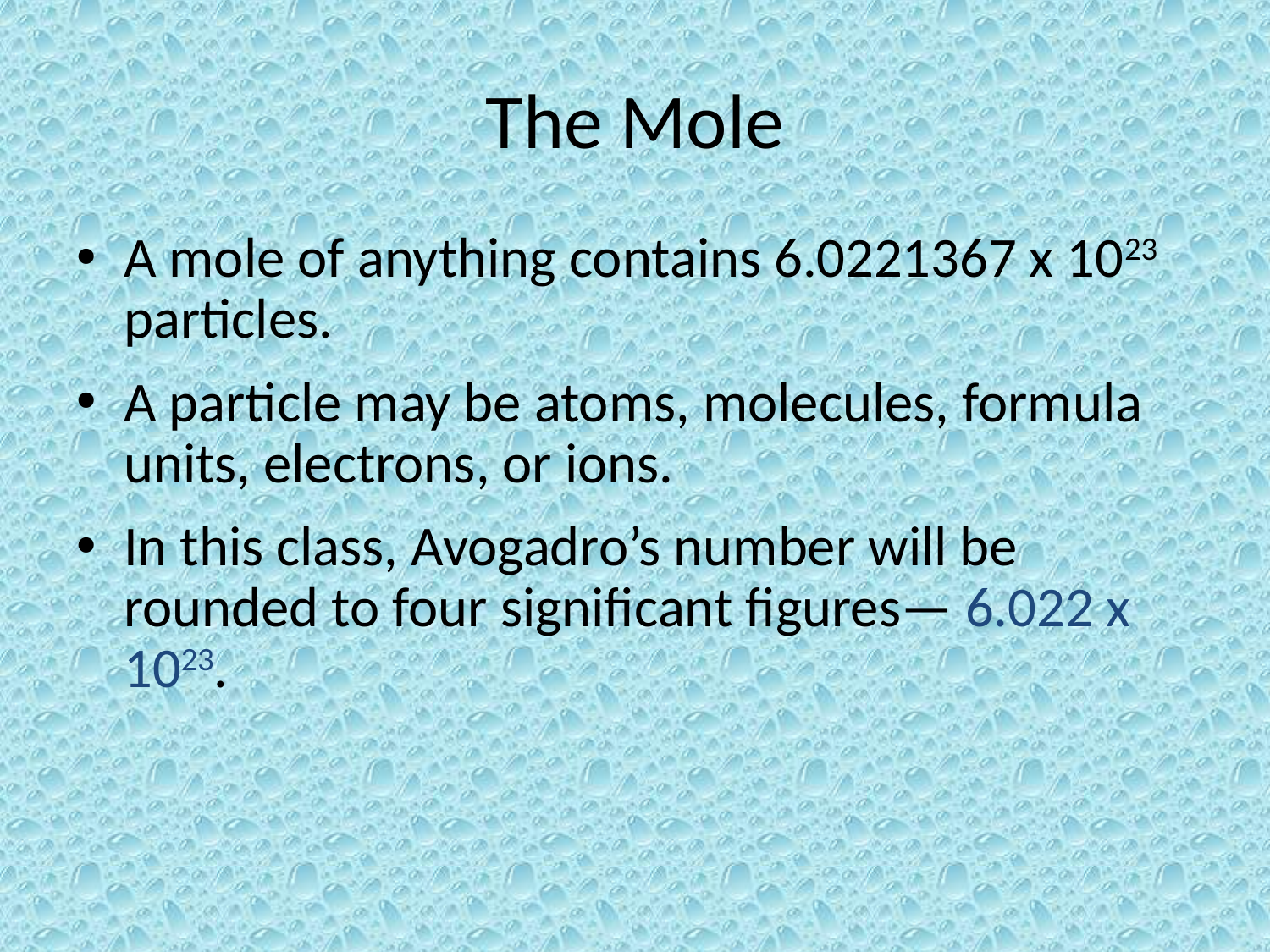

# The Mole
A mole of anything contains 6.0221367 x 1023 particles.
A particle may be atoms, molecules, formula units, electrons, or ions.
In this class, Avogadro’s number will be rounded to four significant figures— 6.022 x 1023.